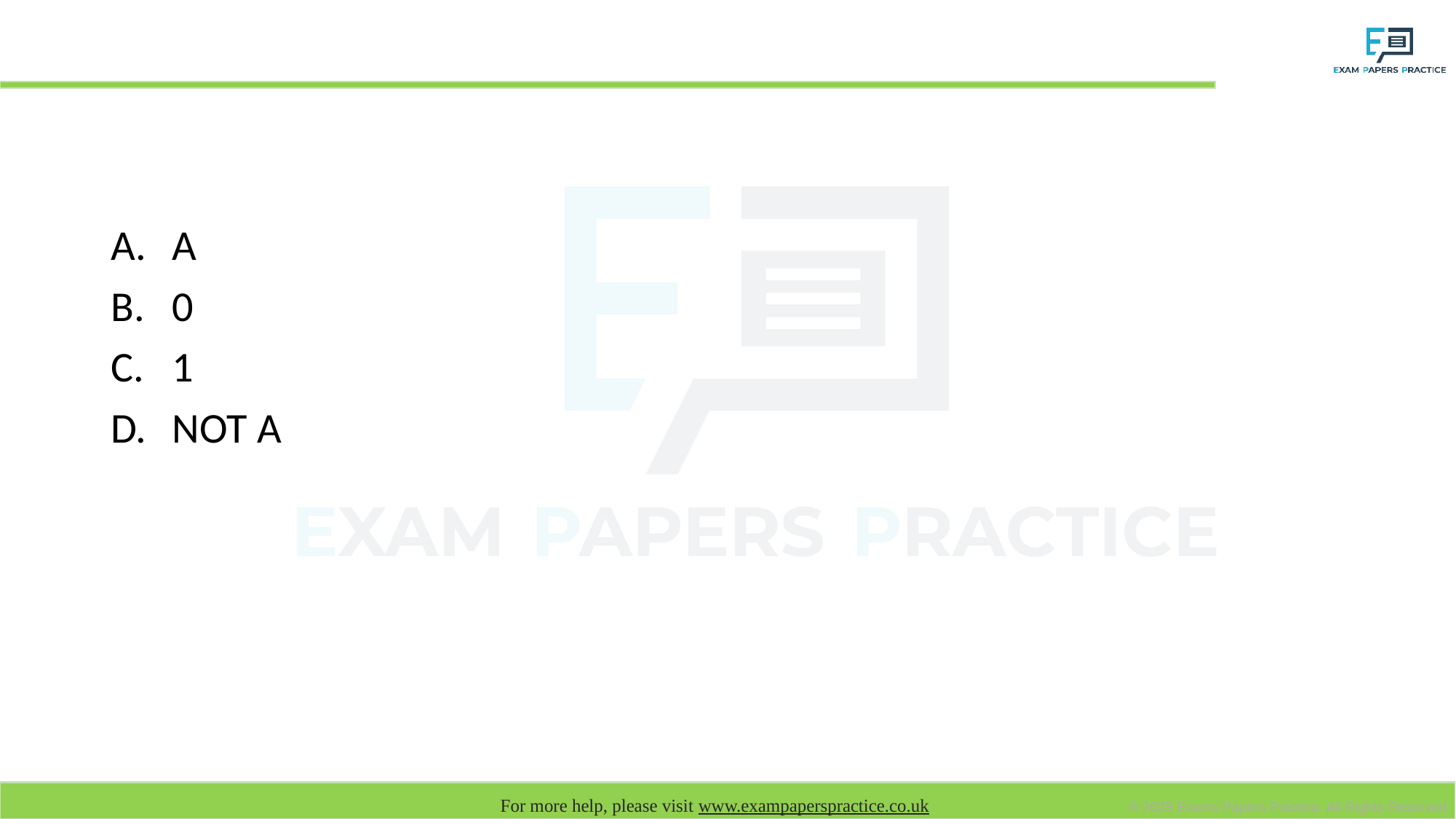

# The equivalent Boolean expression for A+0 is:
A
0
1
NOT A